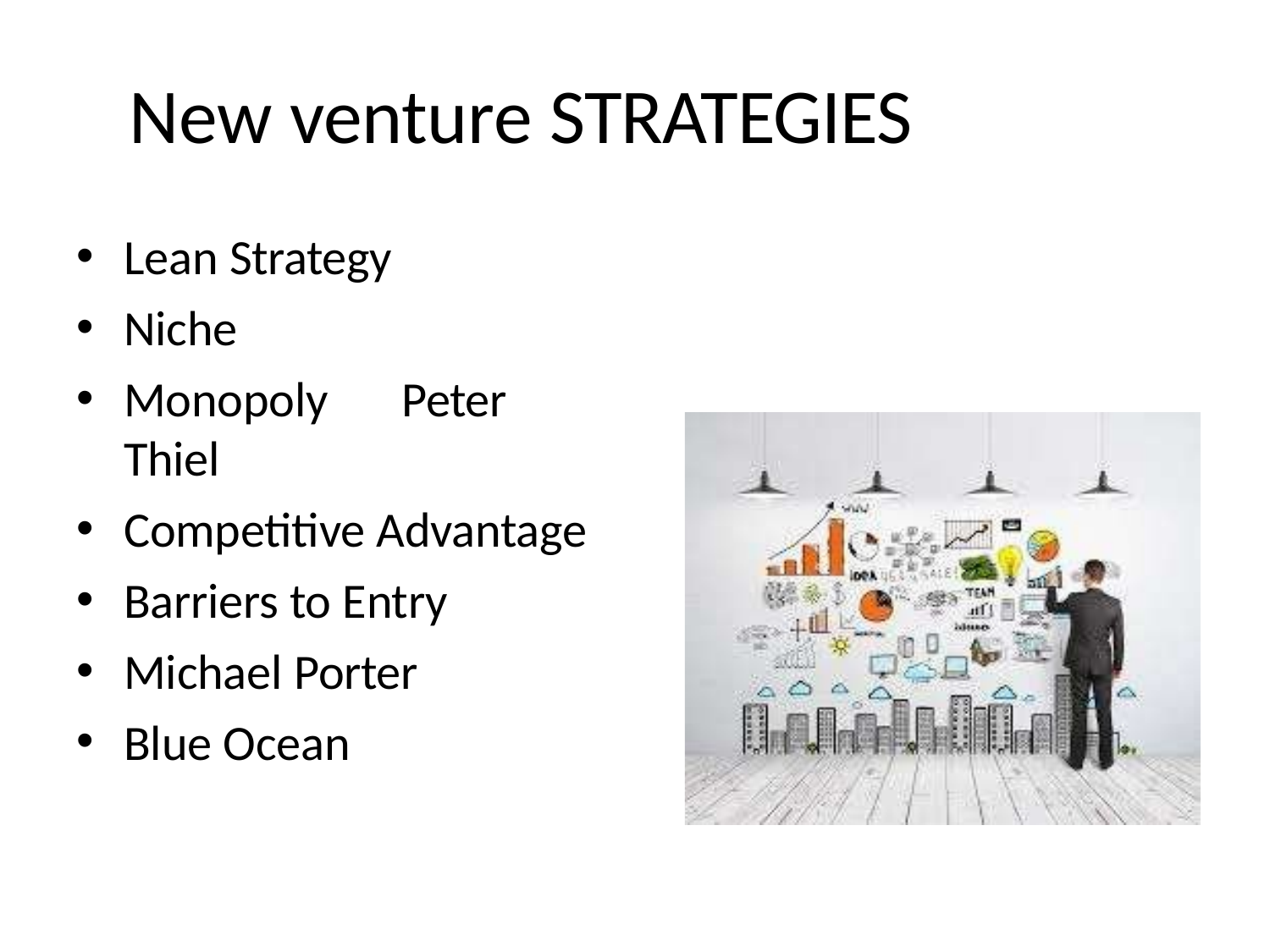

# New venture STRATEGIES
Lean Strategy
Niche
Monopoly	Peter Thiel
Competitive Advantage
Barriers to Entry
Michael Porter
Blue Ocean